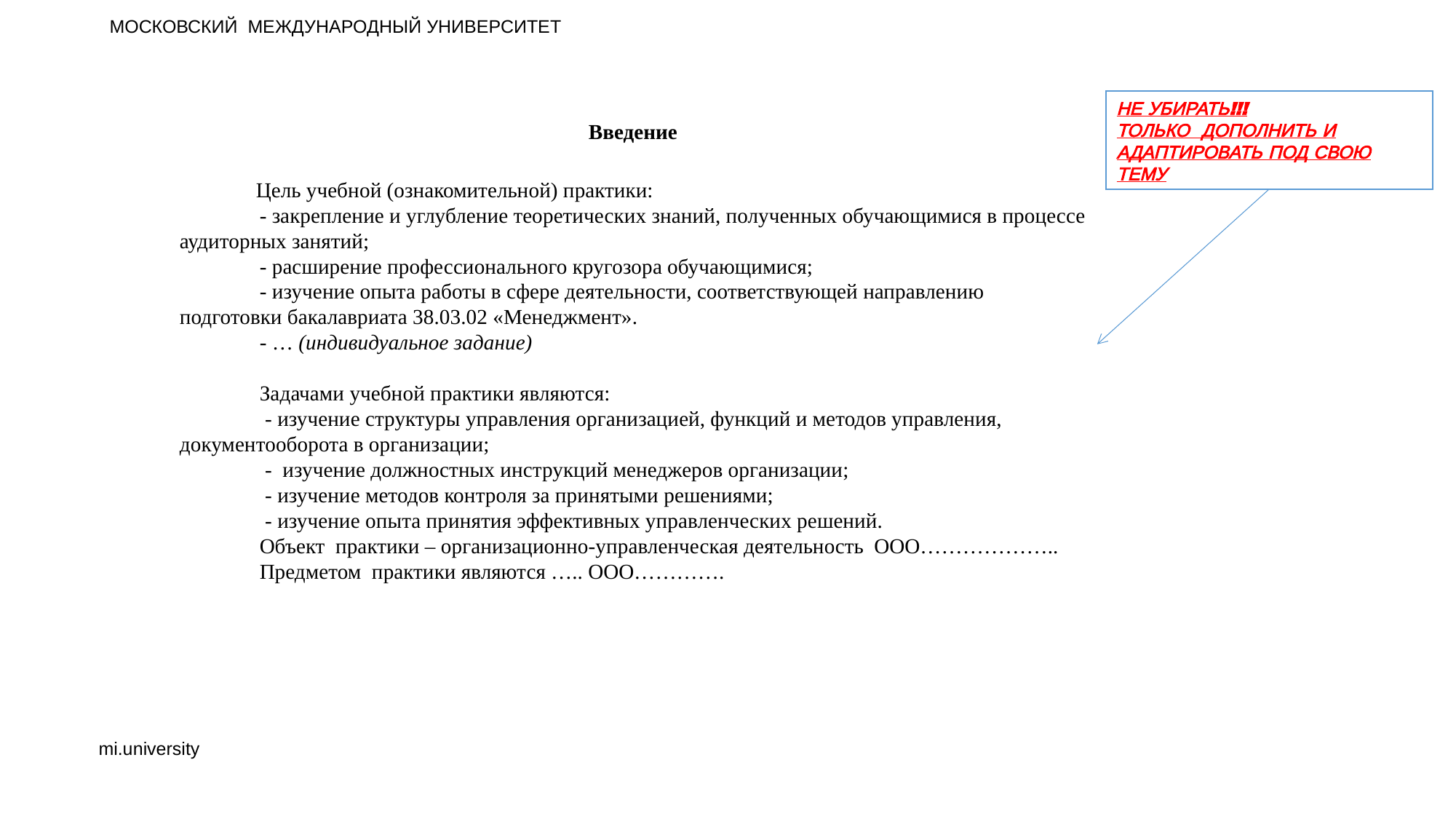

МОСКОВСКИЙ  МЕЖДУНАРОДНЫЙ УНИВЕРСИТЕТ

НЕ УБИРАТЬ!!!
ТОЛЬКО  ДОПОЛНИТЬ И АДАПТИРОВАТЬ ПОД СВОЮ ТЕМУ
Введение

     Цель учебной (ознакомительной) практики:
     - закрепление и углубление теоретических знаний, полученных обучающимися в процессе аудиторных занятий;
     - расширение профессионального кругозора обучающимися;
     - изучение опыта работы в сфере деятельности, соответствующей направлению подготовки бакалавриата 38.03.02 «Менеджмент».
     - … (индивидуальное задание)

     Задачами учебной практики являются:
      - изучение структуры управления организацией, функций и методов управления, документооборота в организации;
      -  изучение должностных инструкций менеджеров организации;
      - изучение методов контроля за принятыми решениями;
      - изучение опыта принятия эффективных управленческих решений.
     Объект  практики – организационно-управленческая деятельность  ООО………………..
     Предметом  практики являются ….. ООО………….
mi.university